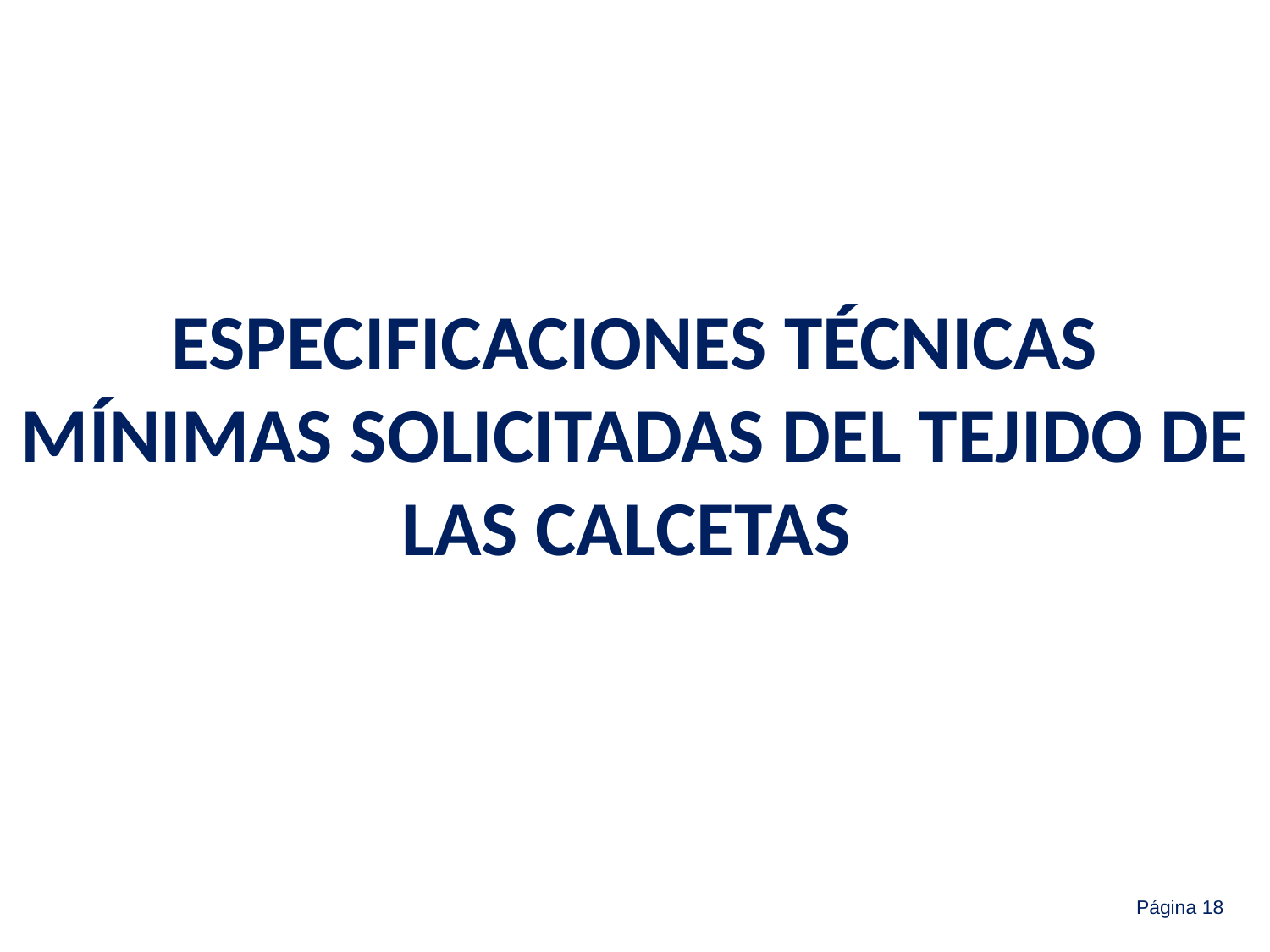

ESPECIFICACIONES TÉCNICAS MÍNIMAS SOLICITADAS DEL TEJIDO DE LAS CALCETAS
Página 18